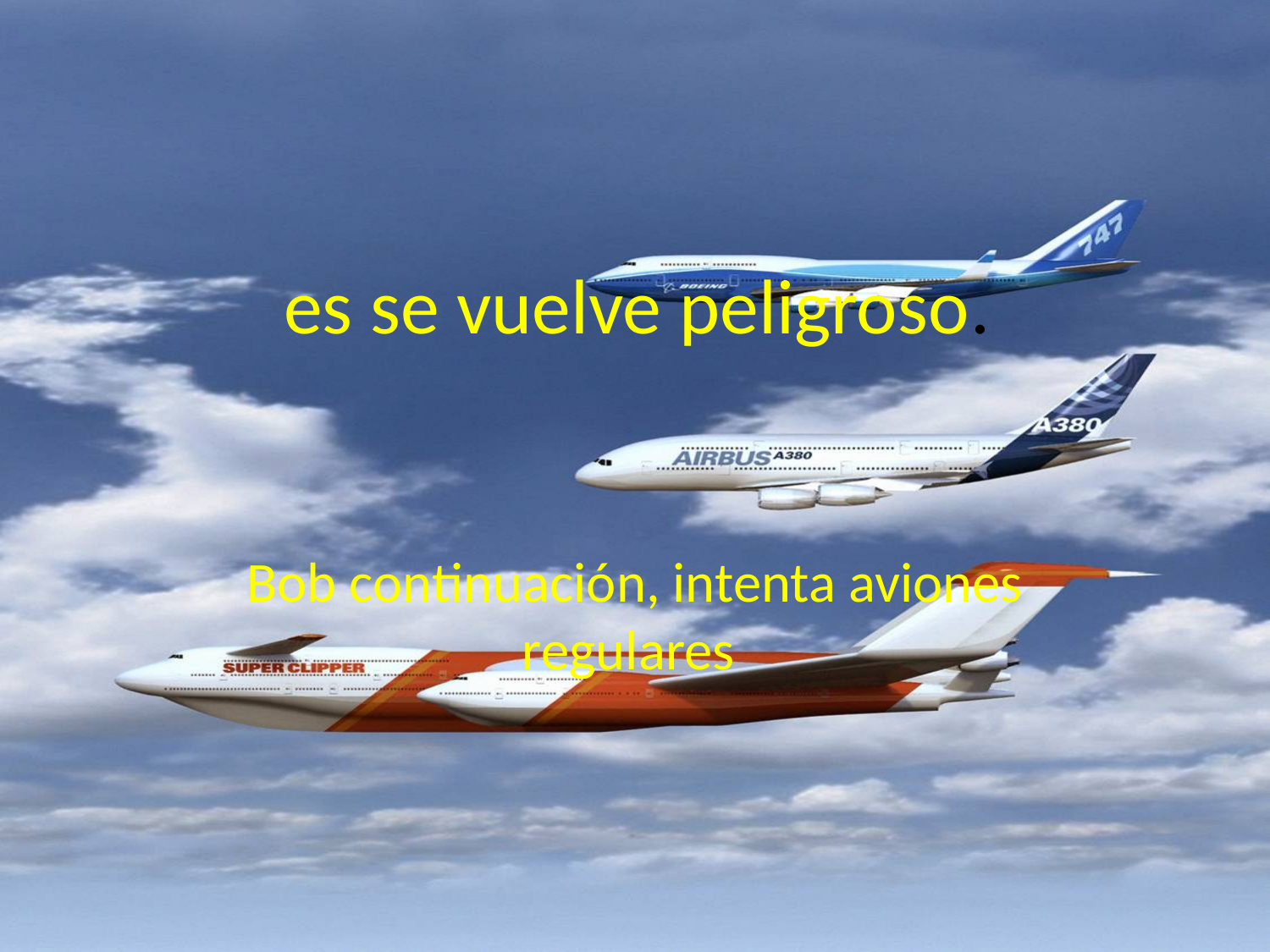

# es se vuelve peligroso.
Bob continuación, intenta aviones regulares